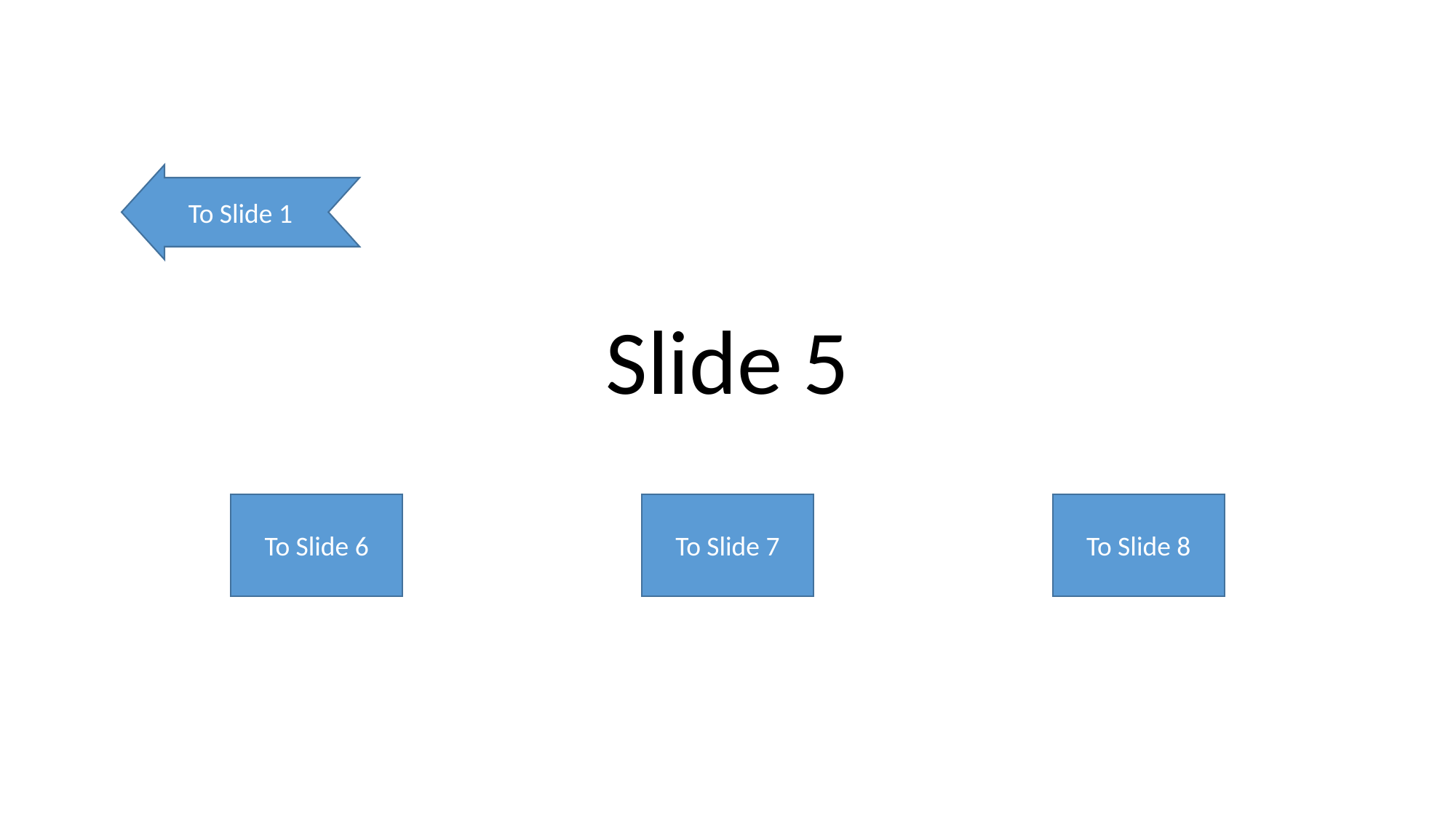

# Slide 5
To Slide 1

To Slide 6
To Slide 7
To Slide 8